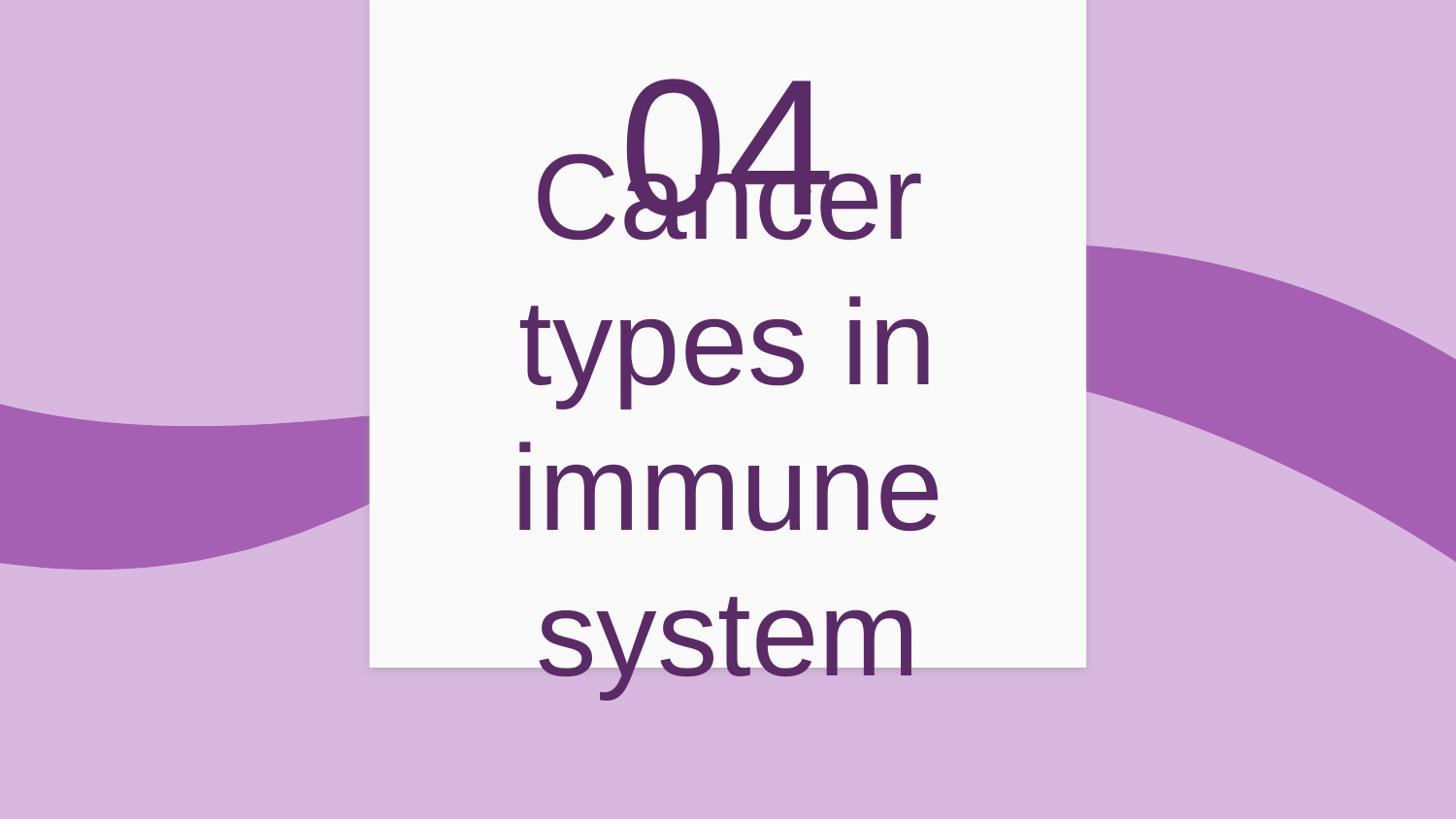

04
# Cancer types in immune system